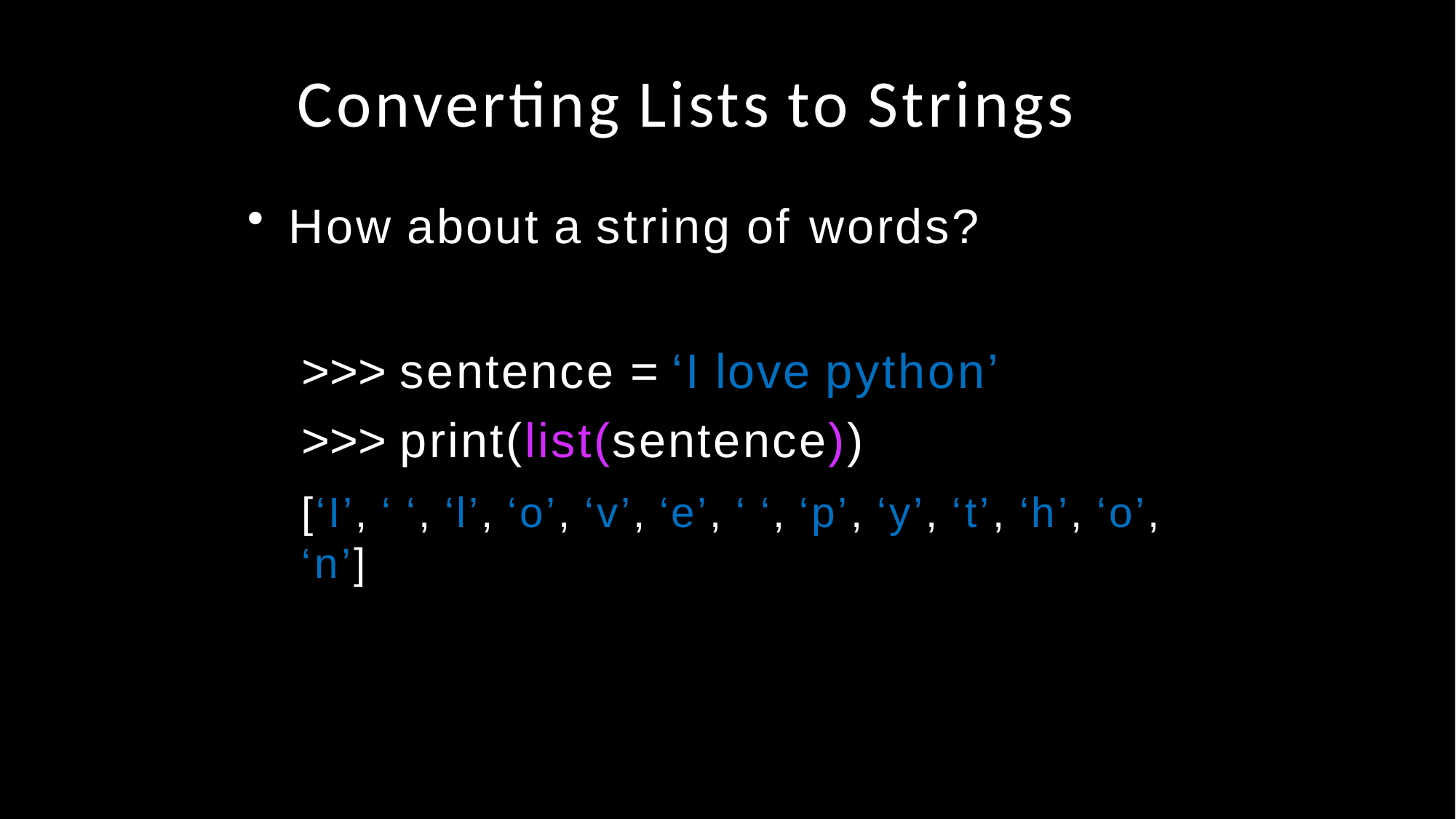

# Converting Lists to Strings
How about a string of words?

>>> sentence = ‘I love python’
>>> print(list(sentence))
[‘I’, ‘ ‘, ‘l’, ‘o’, ‘v’, ‘e’, ‘ ‘, ‘p’, ‘y’, ‘t’, ‘h’, ‘o’, ‘n’]